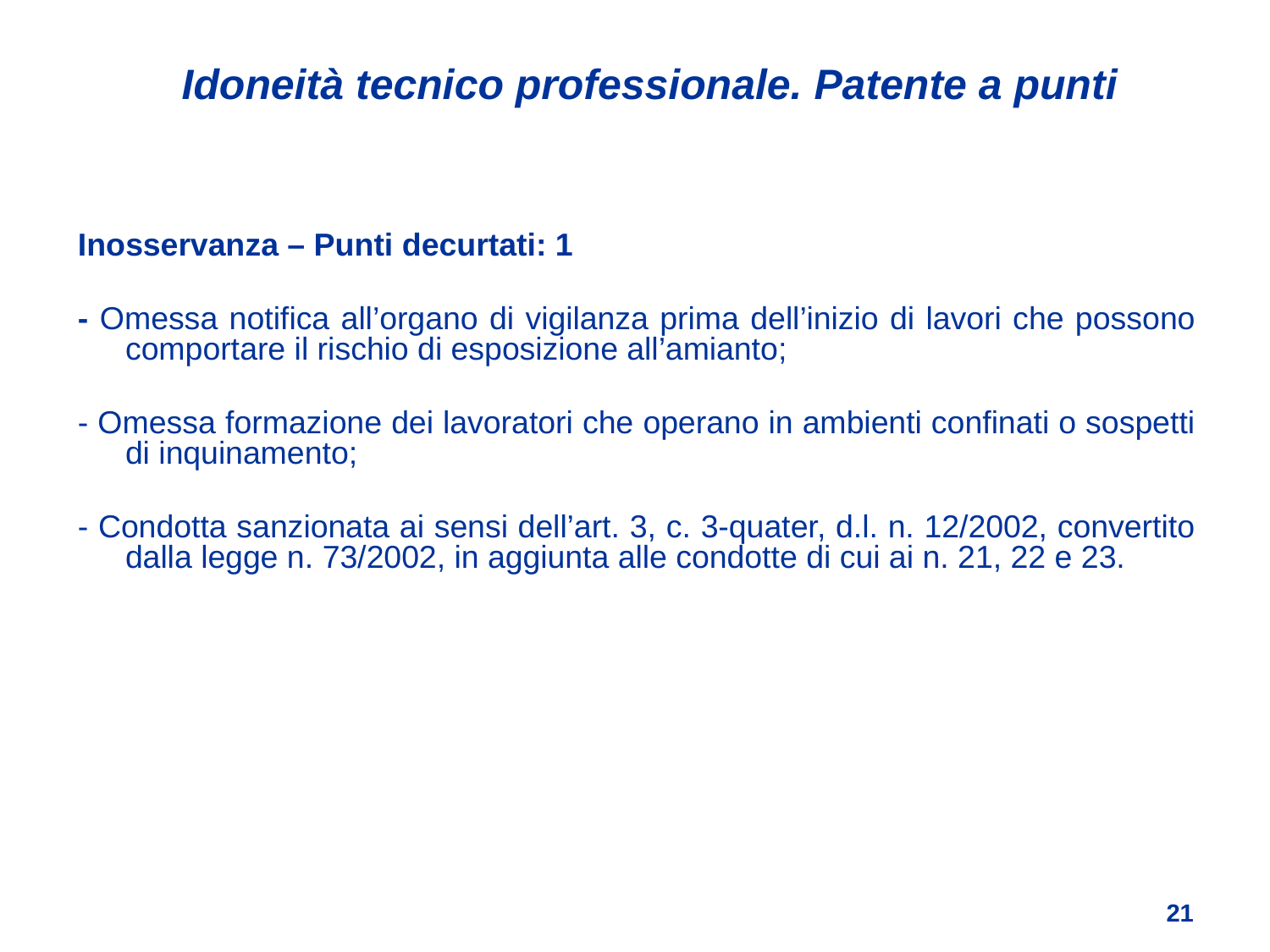

Idoneità tecnico professionale. Patente a punti

Inosservanza – Punti decurtati: 1

- Omessa notifica all’organo di vigilanza prima dell’inizio di lavori che possono comportare il rischio di esposizione all’amianto;

- Omessa formazione dei lavoratori che operano in ambienti confinati o sospetti di inquinamento;

- Condotta sanzionata ai sensi dell’art. 3, c. 3-quater, d.l. n. 12/2002, convertito dalla legge n. 73/2002, in aggiunta alle condotte di cui ai n. 21, 22 e 23.

21